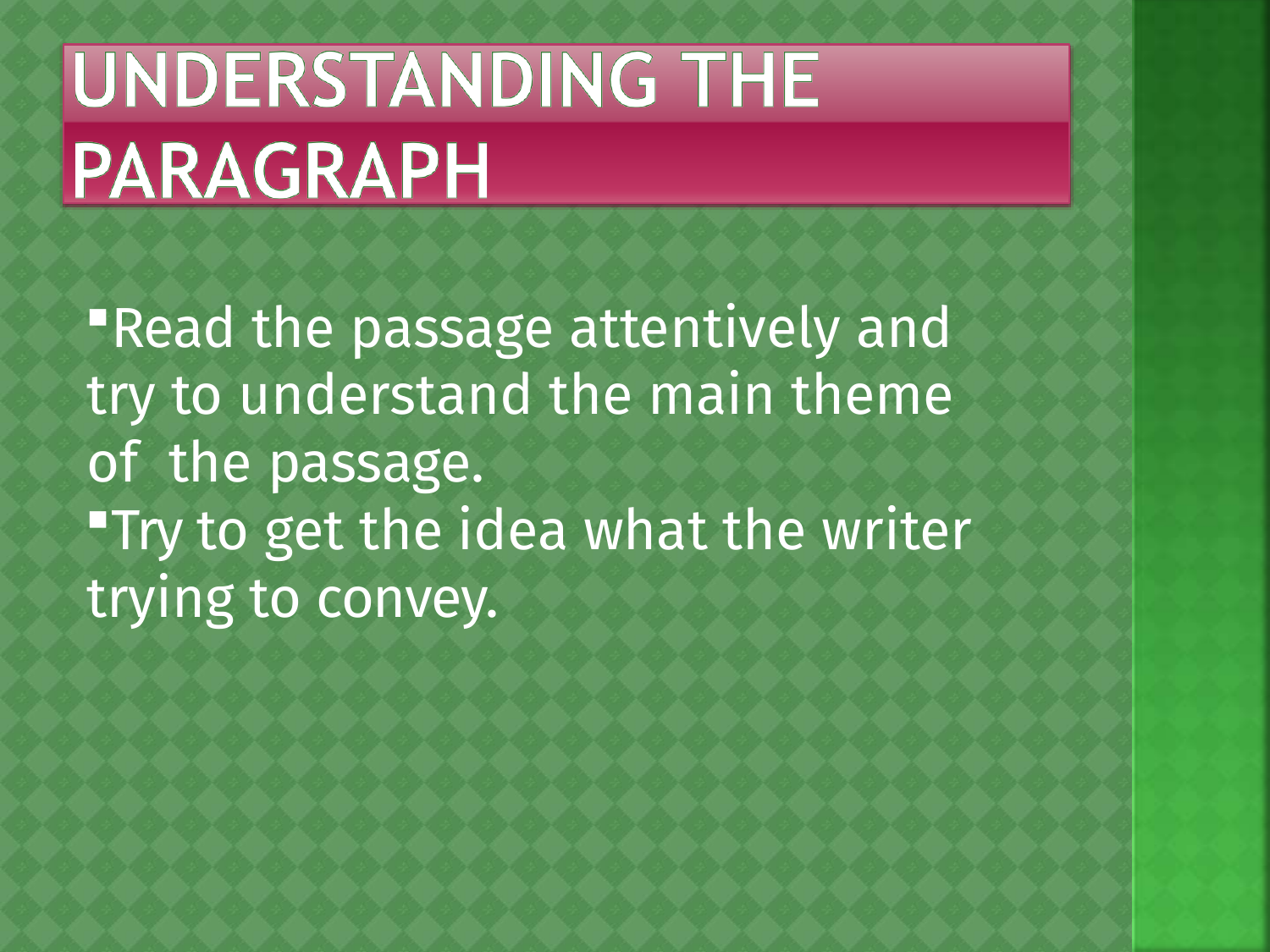

Read the passage attentively and  try to understand the main theme of  the passage.
Try to get the idea what the writer  trying to convey.